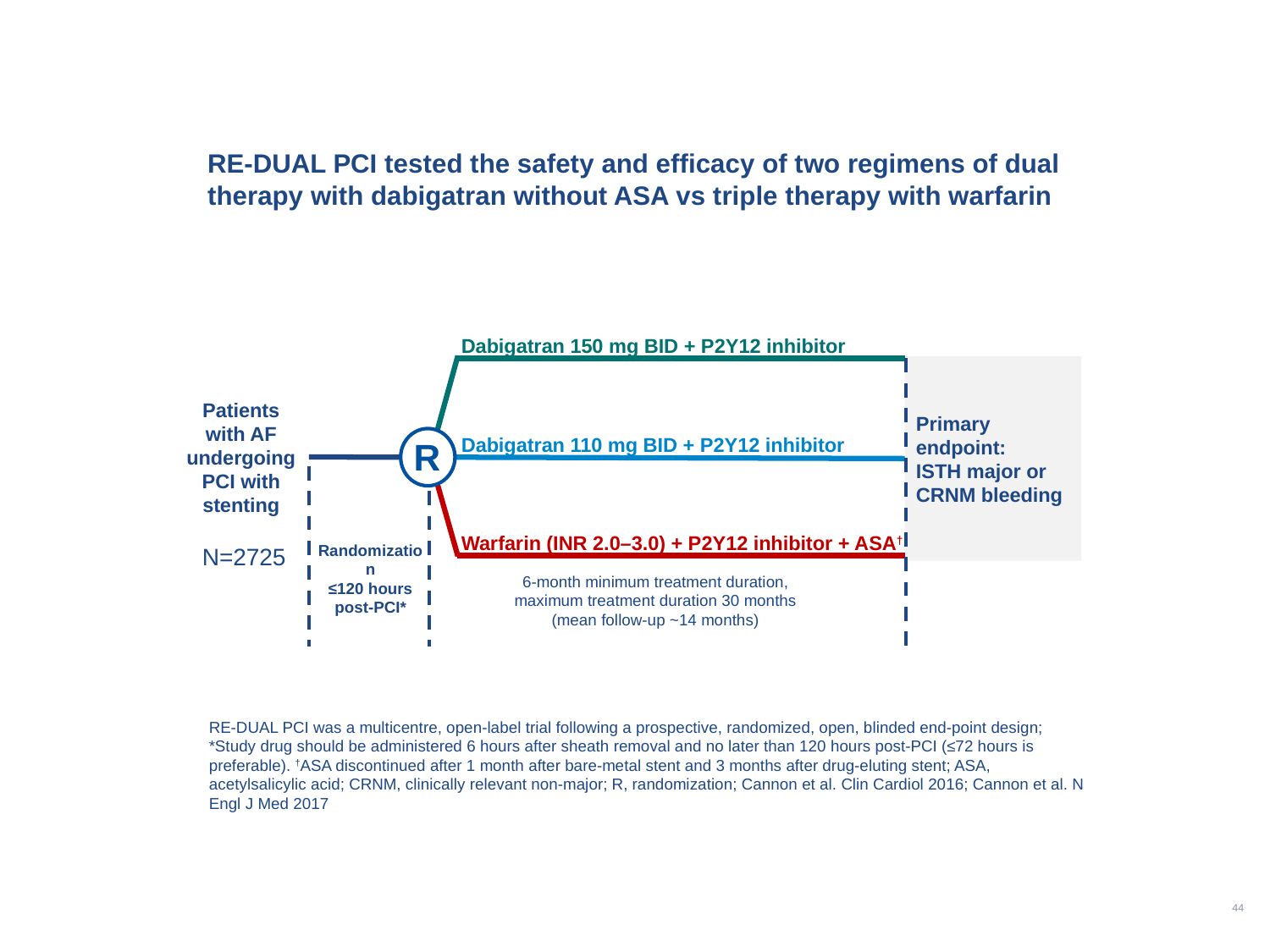

# RE-DUAL PCI tested the safety and efficacy of two regimens of dual therapy with dabigatran without ASA vs triple therapy with warfarin
Dabigatran 150 mg BID + P2Y12 inhibitor
Primary endpoint:
ISTH major or CRNM bleeding
Patients with AF undergoing PCI with stenting
Dabigatran 110 mg BID + P2Y12 inhibitor

R
Warfarin (INR 2.0–3.0) + P2Y12 inhibitor + ASA†
Randomization
≤120 hours
post-PCI*

N=2725
6-month minimum treatment duration,
maximum treatment duration 30 months
(mean follow-up ~14 months)

RE-DUAL PCI was a multicentre, open-label trial following a prospective, randomized, open, blinded end-point design;
*Study drug should be administered 6 hours after sheath removal and no later than 120 hours post-PCI (≤72 hours is preferable). †ASA discontinued after 1 month after bare-metal stent and 3 months after drug-eluting stent; ASA, acetylsalicylic acid; CRNM, clinically relevant non-major; R, randomization; Cannon et al. Clin Cardiol 2016; Cannon et al. N Engl J Med 2017
44